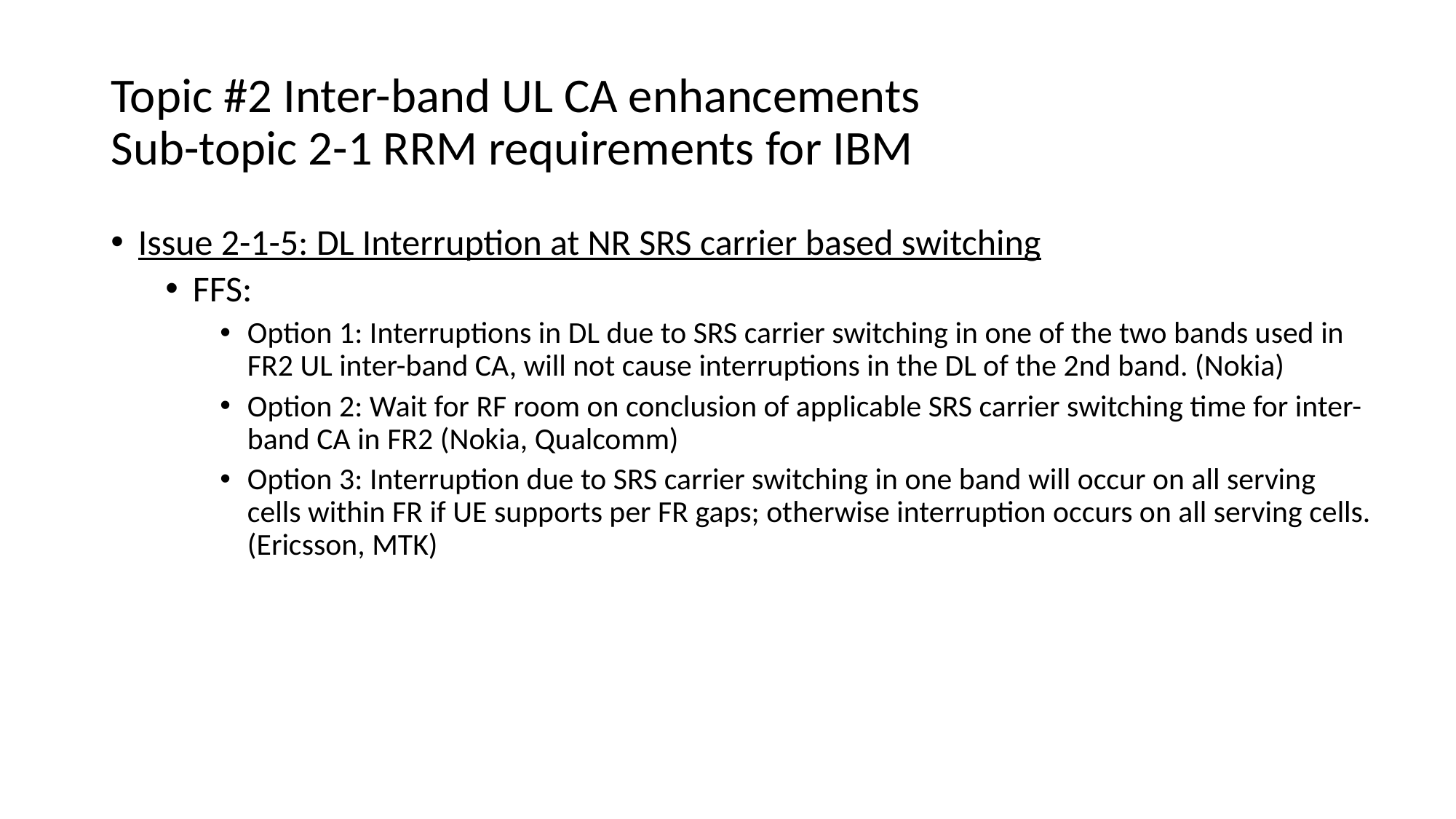

# Topic #2 Inter-band UL CA enhancements Sub-topic 2-1 RRM requirements for IBM
Issue 2-1-5: DL Interruption at NR SRS carrier based switching
FFS:
Option 1: Interruptions in DL due to SRS carrier switching in one of the two bands used in FR2 UL inter-band CA, will not cause interruptions in the DL of the 2nd band. (Nokia)
Option 2: Wait for RF room on conclusion of applicable SRS carrier switching time for inter-band CA in FR2 (Nokia, Qualcomm)
Option 3: Interruption due to SRS carrier switching in one band will occur on all serving cells within FR if UE supports per FR gaps; otherwise interruption occurs on all serving cells. (Ericsson, MTK)